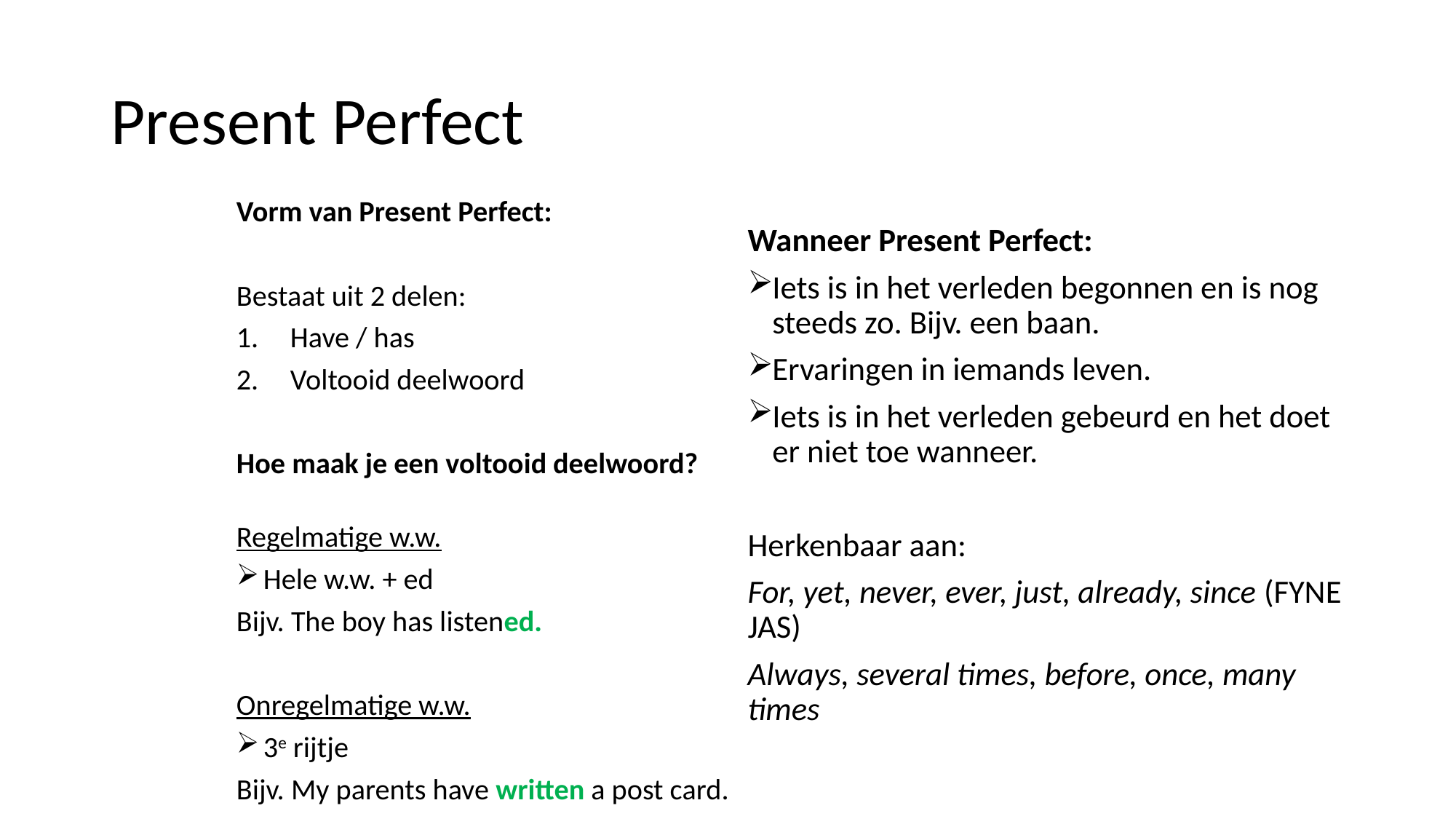

# Present Perfect
Vorm van Present Perfect:

Bestaat uit 2 delen:
Have / has
Voltooid deelwoord

Hoe maak je een voltooid deelwoord?
Regelmatige w.w.
Hele w.w. + ed
Bijv. The boy has listened.

Onregelmatige w.w.
3e rijtje
Bijv. My parents have written a post card.

Wanneer Present Perfect:
Iets is in het verleden begonnen en is nog steeds zo. Bijv. een baan.
Ervaringen in iemands leven.
Iets is in het verleden gebeurd en het doet er niet toe wanneer.

Herkenbaar aan:
For, yet, never, ever, just, already, since (FYNE JAS)
Always, several times, before, once, many times